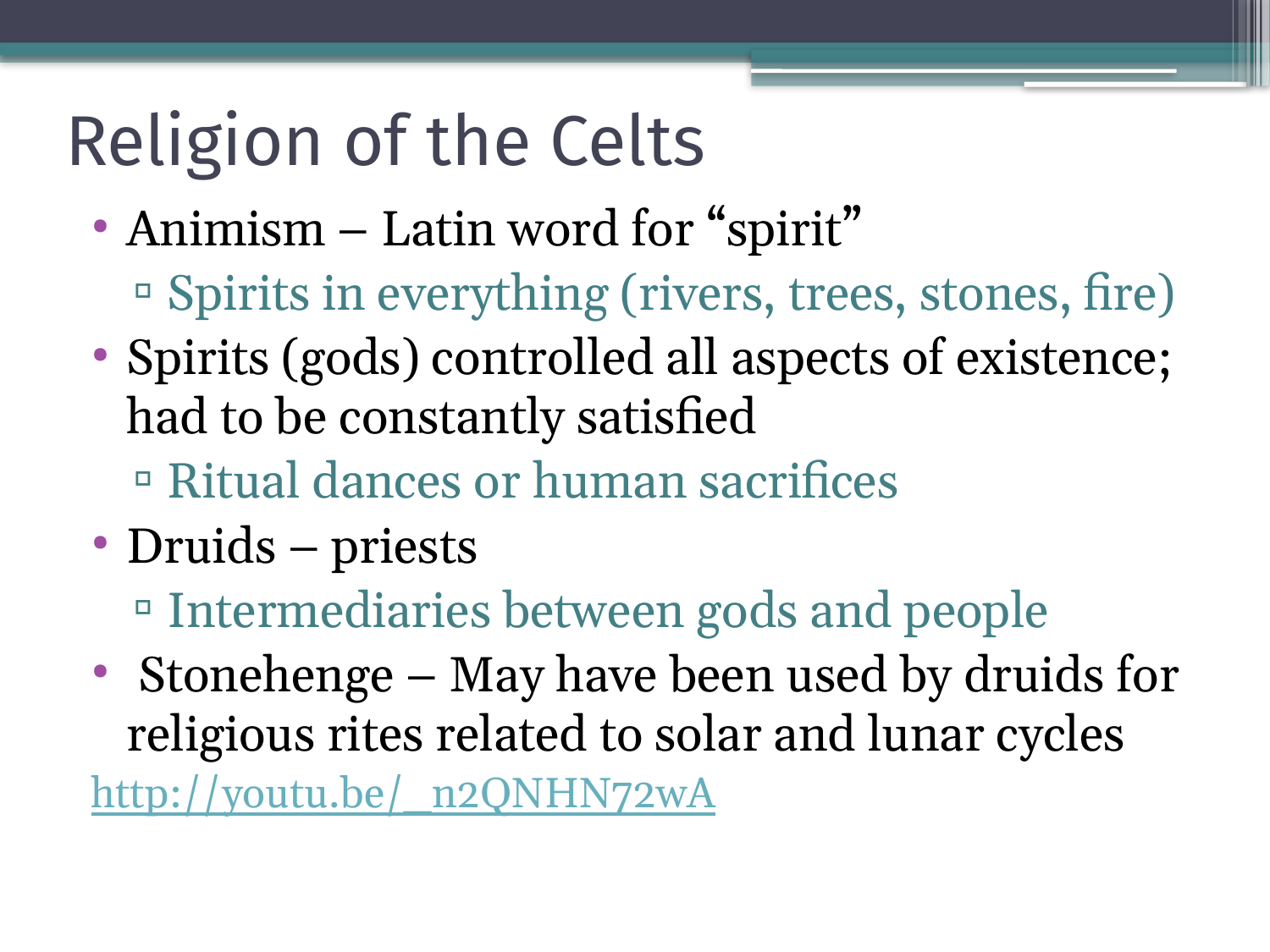

# Religion of the Celts
Animism – Latin word for “spirit”
Spirits in everything (rivers, trees, stones, fire)
Spirits (gods) controlled all aspects of existence; had to be constantly satisfied
Ritual dances or human sacrifices
Druids – priests
Intermediaries between gods and people
 Stonehenge – May have been used by druids for religious rites related to solar and lunar cycles
http://youtu.be/_n2QNHN72wA